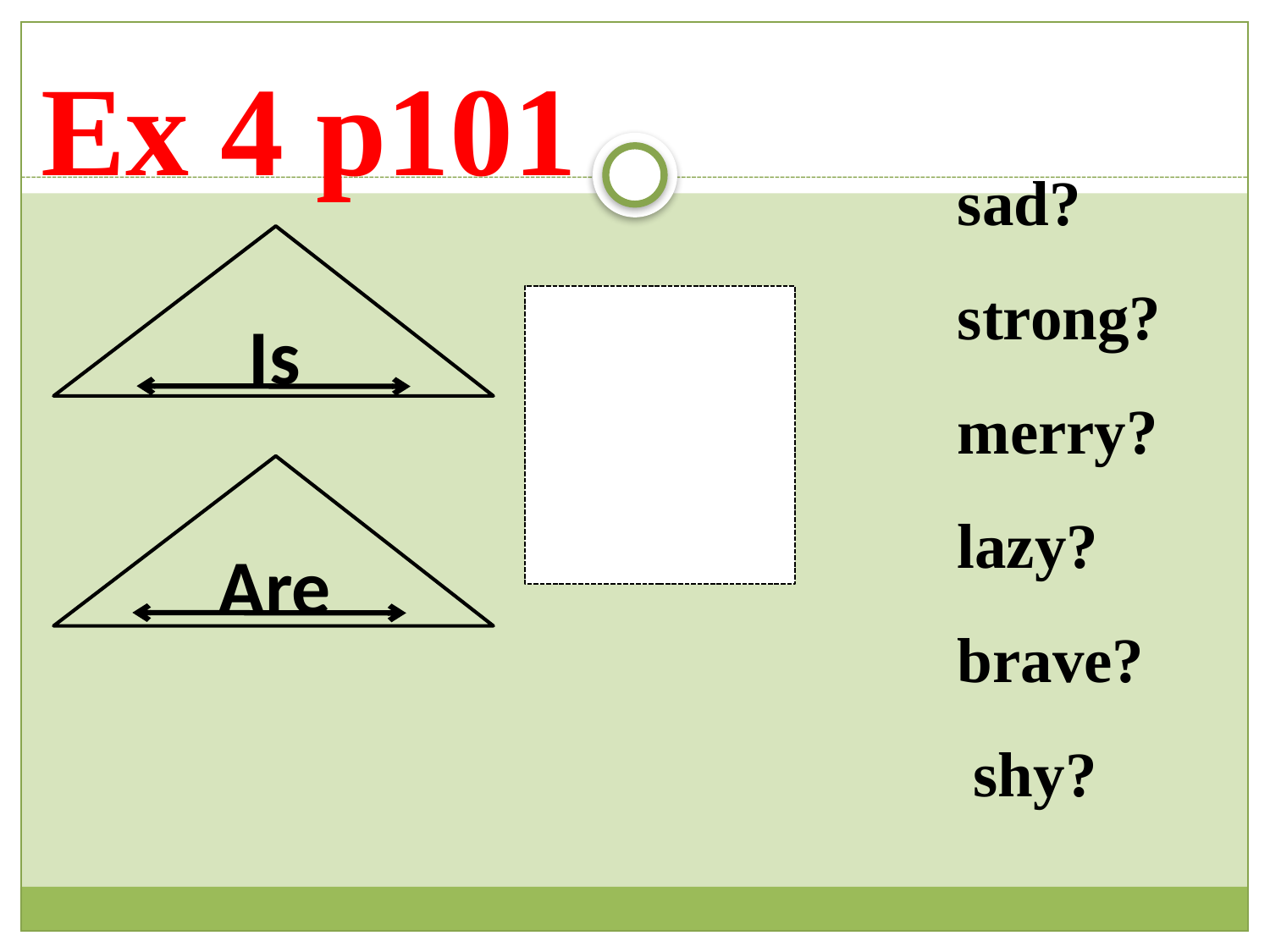

Ex 4 p101

                         sad?
                         strong?
                         merry?
                         lazy?
                         brave?
                          shy?

Is

Are